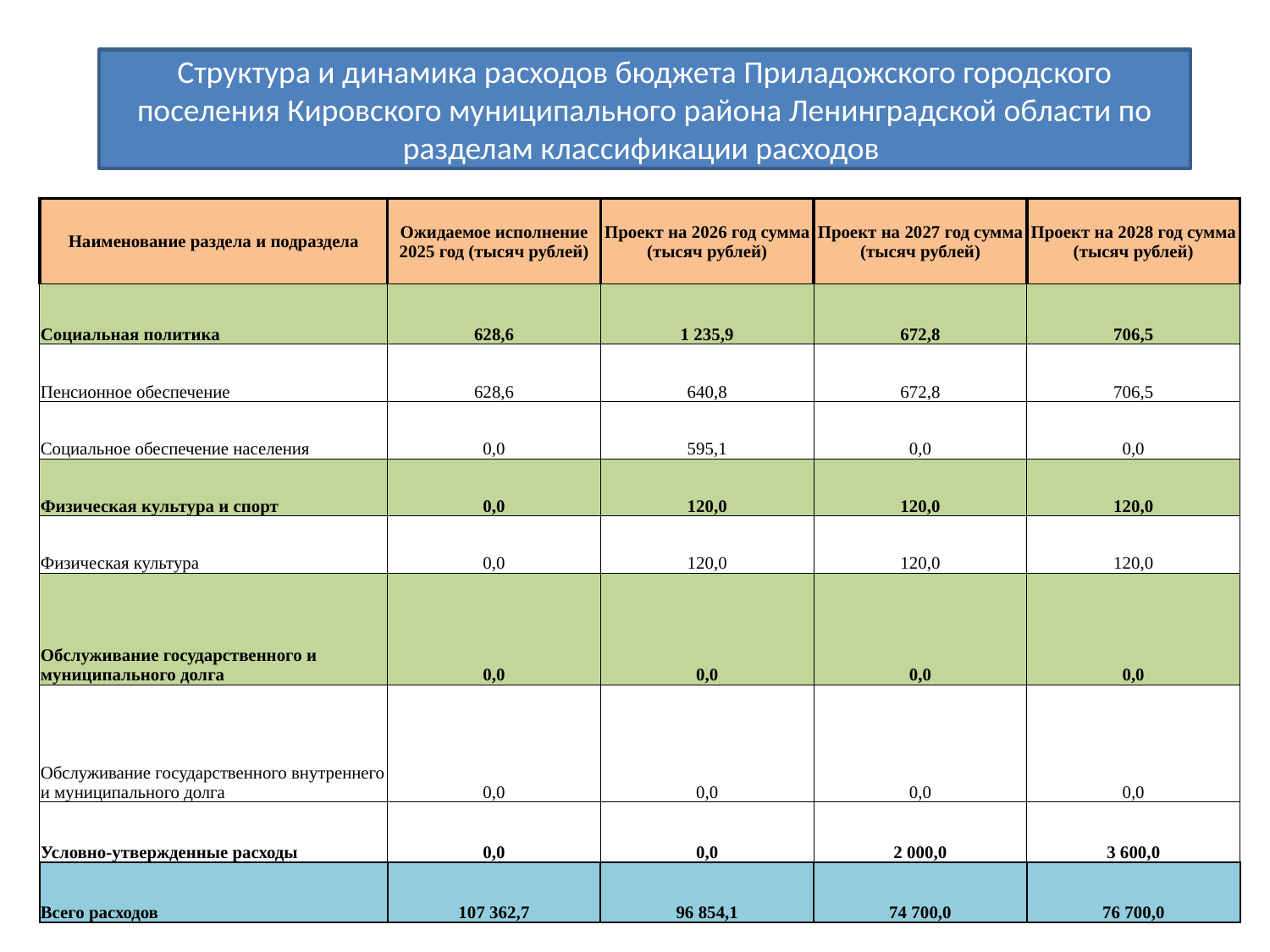

Структура и динамика расходов бюджета Приладожского городского поселения Кировского муниципального района Ленинградской области по разделам классификации расходов

| Наименование раздела и подраздела | Ожидаемое исполнение 2025 год (тысяч рублей) | Проект на 2026 год сумма (тысяч рублей) | Проект на 2027 год сумма (тысяч рублей) | Проект на 2028 год сумма (тысяч рублей) |
| --- | --- | --- | --- | --- |
| Социальная политика | 628,6 | 1 235,9 | 672,8 | 706,5 |
| Пенсионное обеспечение | 628,6 | 640,8 | 672,8 | 706,5 |
| Социальное обеспечение населения | 0,0 | 595,1 | 0,0 | 0,0 |
| Физическая культура и спорт | 0,0 | 120,0 | 120,0 | 120,0 |
| Физическая культура | 0,0 | 120,0 | 120,0 | 120,0 |
| Обслуживание государственного и муниципального долга | 0,0 | 0,0 | 0,0 | 0,0 |
| Обслуживание государственного внутреннего и муниципального долга | 0,0 | 0,0 | 0,0 | 0,0 |
| Условно-утвержденные расходы | 0,0 | 0,0 | 2 000,0 | 3 600,0 |
| Всего расходов | 107 362,7 | 96 854,1 | 74 700,0 | 76 700,0 |